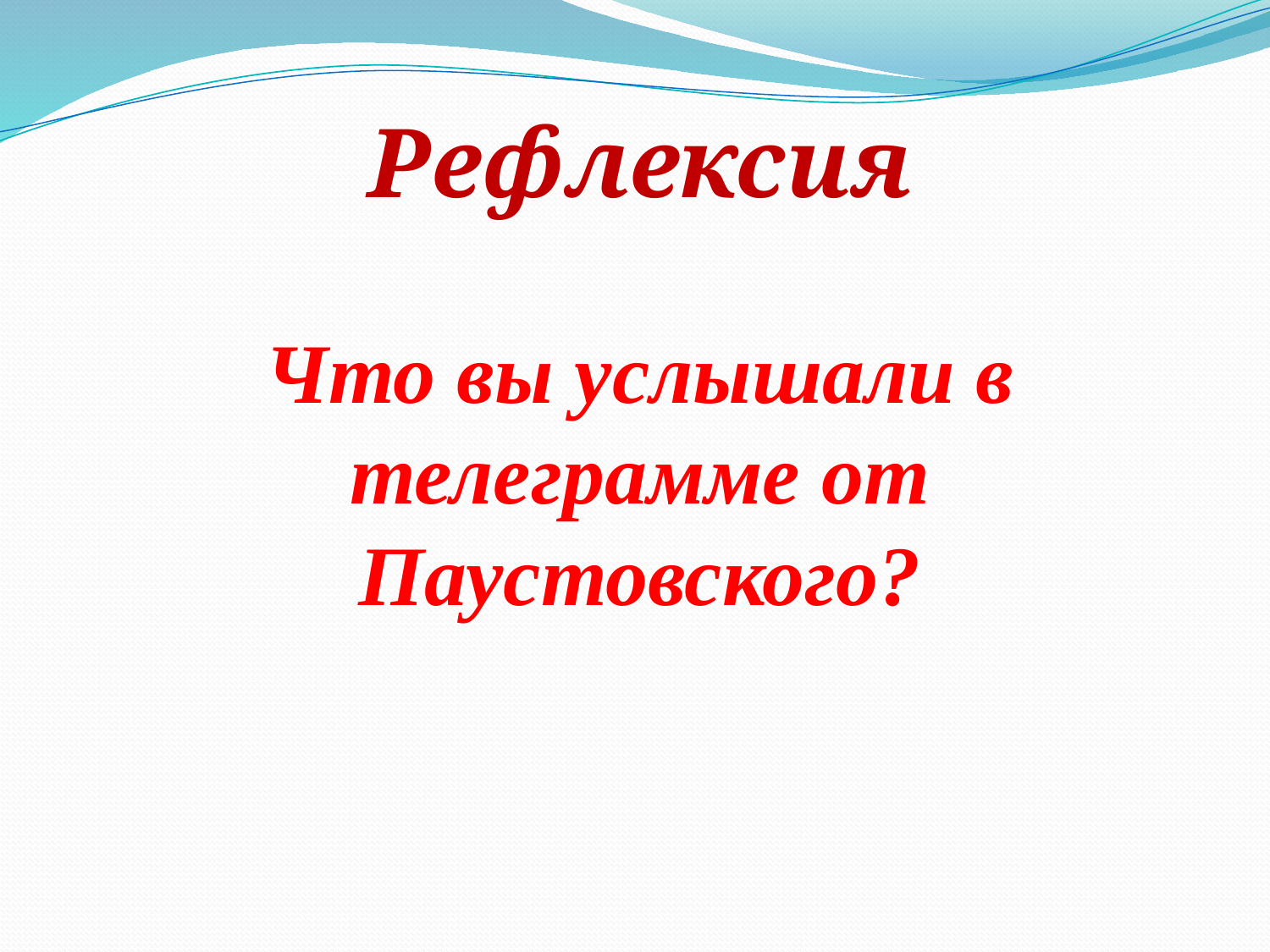

Рефлексия

Что вы услышали в телеграмме от Паустовского?